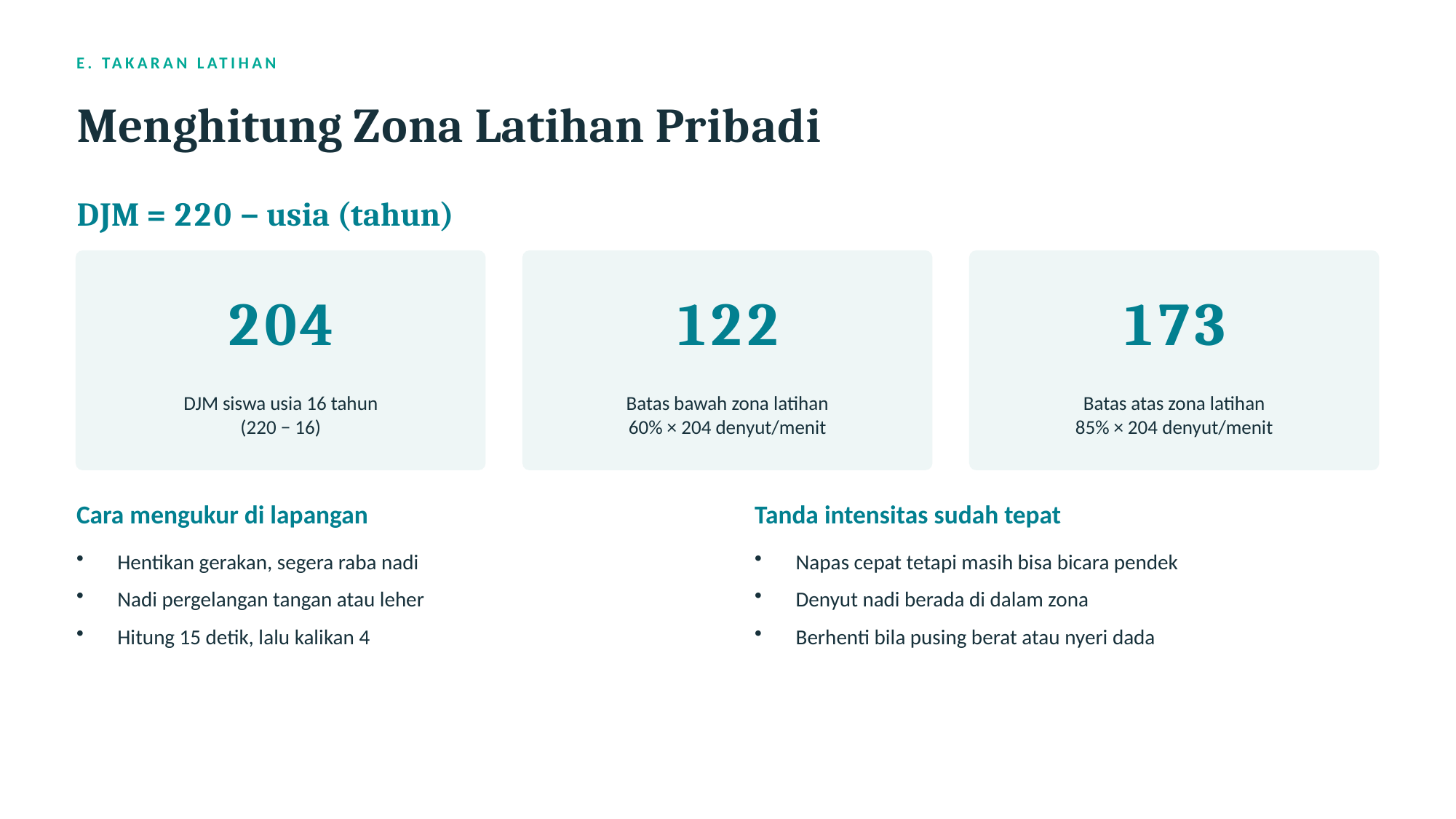

E. TAKARAN LATIHAN
Menghitung Zona Latihan Pribadi
DJM = 220 − usia (tahun)

204
122
173
DJM siswa usia 16 tahun
(220 − 16)
Batas bawah zona latihan
60% × 204 denyut/menit
Batas atas zona latihan
85% × 204 denyut/menit
Cara mengukur di lapangan
Tanda intensitas sudah tepat
Hentikan gerakan, segera raba nadi
Nadi pergelangan tangan atau leher
Hitung 15 detik, lalu kalikan 4
Napas cepat tetapi masih bisa bicara pendek
Denyut nadi berada di dalam zona
Berhenti bila pusing berat atau nyeri dada